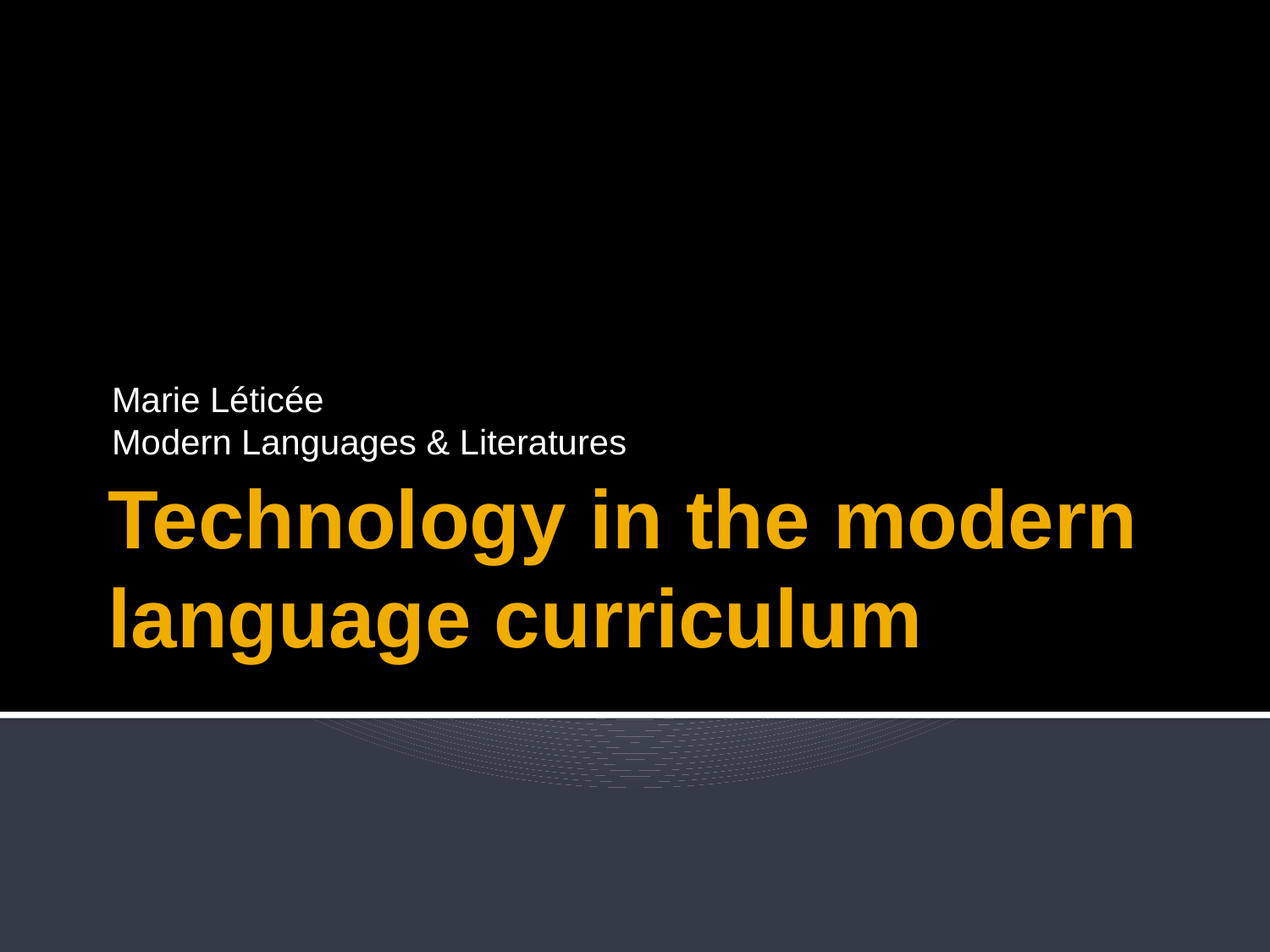

Marie Léticée
Modern Languages & Literatures
# Technology in the modern language curriculum